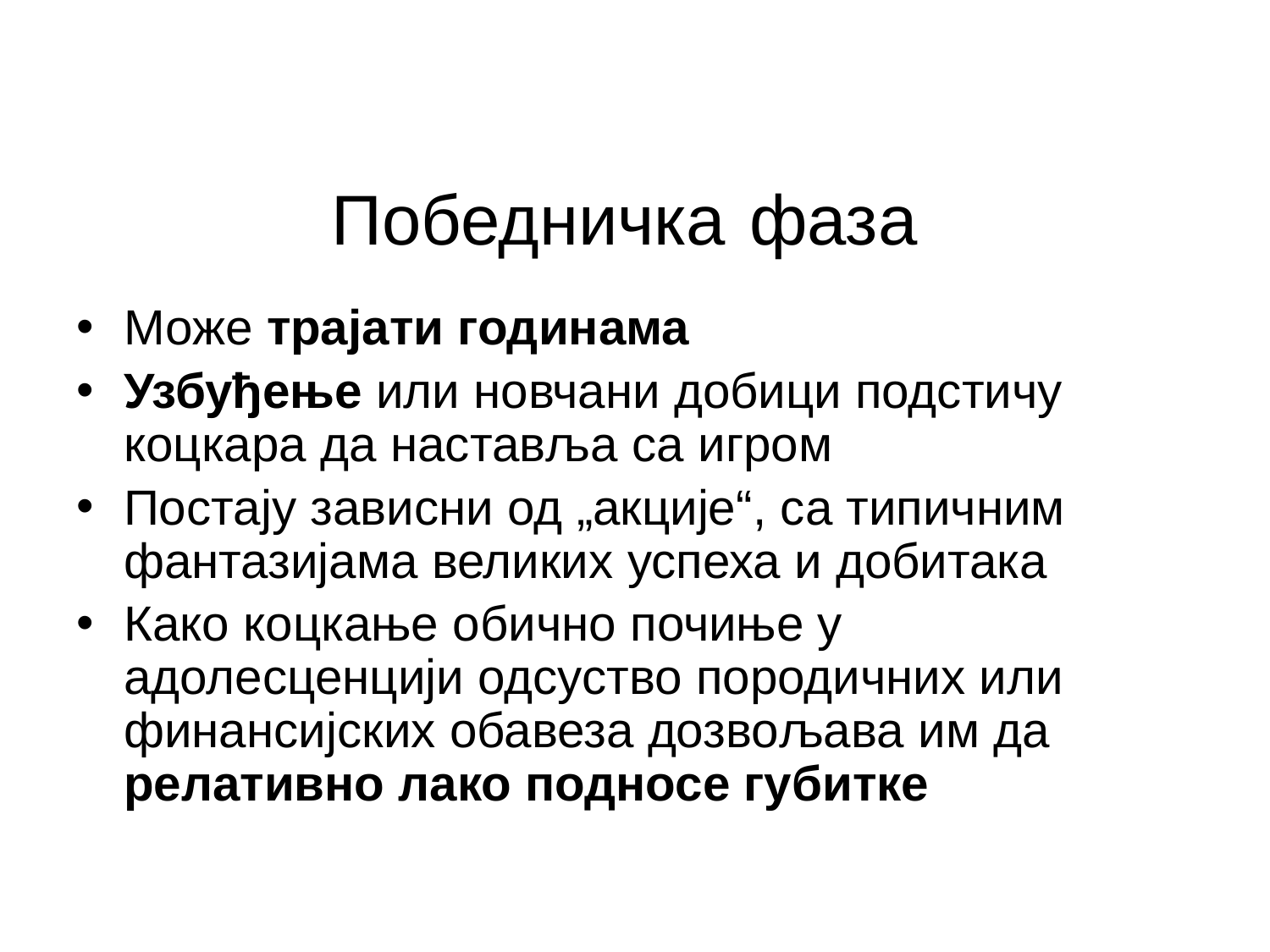

# Победничка фаза
Може трајати годинама
Узбуђење или новчани добици подстичу коцкара да наставља са игром
Постају зависни од „акције“, са типичним фантазијама великих успеха и добитака
Како коцкање обично почиње у адолесценцији одсуство породичних или финансијских обавеза дозвољава им да релативно лако подносе губитке